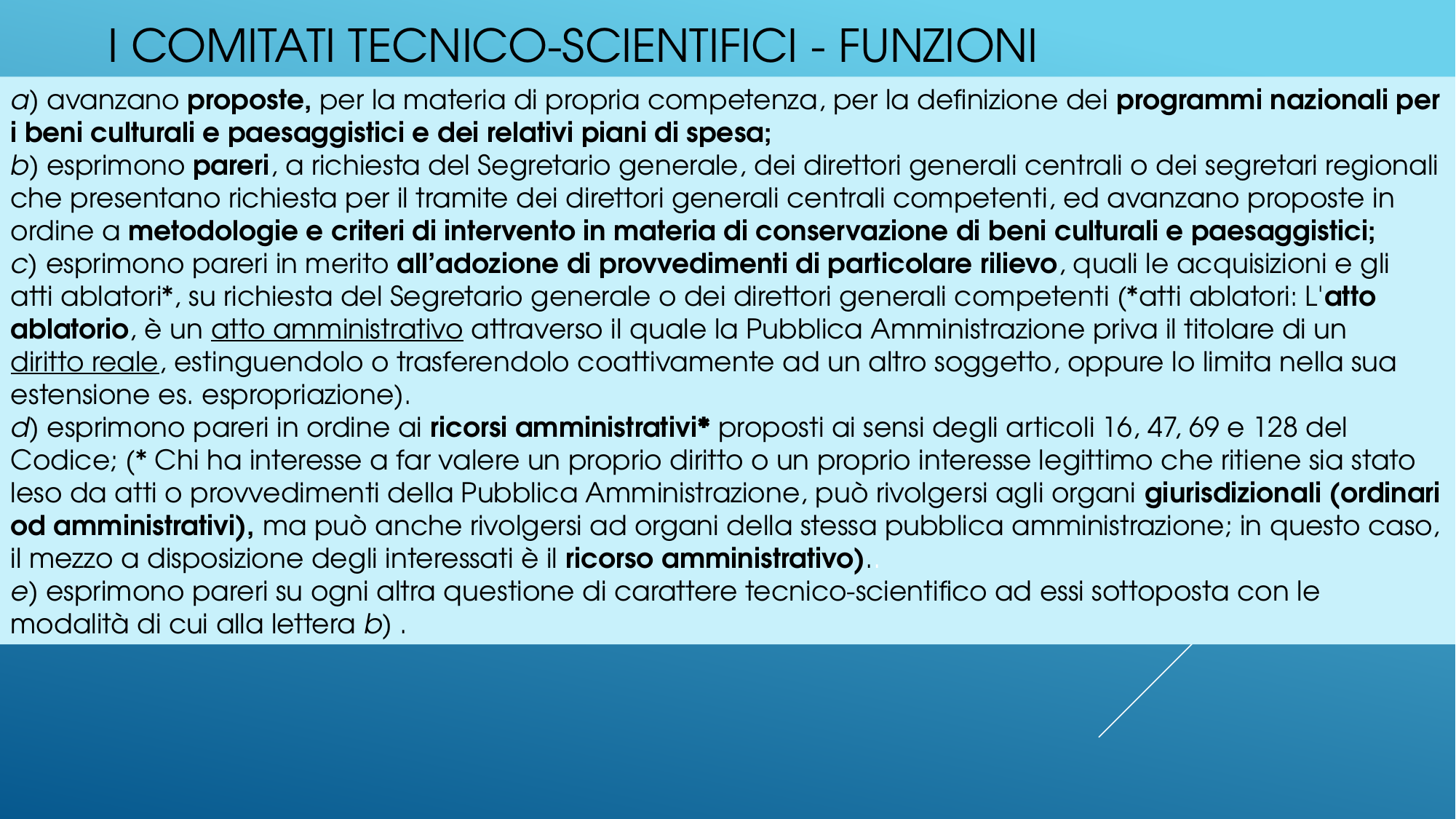

# I COMITATI TECNICO-SCIENTIFICI - funzioni
a) avanzano proposte, per la materia di propria competenza, per la definizione dei programmi nazionali per i beni culturali e paesaggistici e dei relativi piani di spesa;
b) esprimono pareri, a richiesta del Segretario generale, dei direttori generali centrali o dei segretari regionali che presentano richiesta per il tramite dei direttori generali centrali competenti, ed avanzano proposte in ordine a metodologie e criteri di intervento in materia di conservazione di beni culturali e paesaggistici;
c) esprimono pareri in merito all’adozione di provvedimenti di particolare rilievo, quali le acquisizioni e gli
atti ablatori*, su richiesta del Segretario generale o dei direttori generali competenti (*atti ablatori: L'atto ablatorio, è un atto amministrativo attraverso il quale la Pubblica Amministrazione priva il titolare di un diritto reale, estinguendolo o trasferendolo coattivamente ad un altro soggetto, oppure lo limita nella sua estensione es. espropriazione).
d) esprimono pareri in ordine ai ricorsi amministrativi* proposti ai sensi degli articoli 16, 47, 69 e 128 del
Codice; (* Chi ha interesse a far valere un proprio diritto o un proprio interesse legittimo che ritiene sia stato leso da atti o provvedimenti della Pubblica Amministrazione, può rivolgersi agli organi giurisdizionali (ordinari od amministrativi), ma può anche rivolgersi ad organi della stessa pubblica amministrazione; in questo caso, il mezzo a disposizione degli interessati è il ricorso amministrativo)..
e) esprimono pareri su ogni altra questione di carattere tecnico-scientifico ad essi sottoposta con le modalità di cui alla lettera b) .